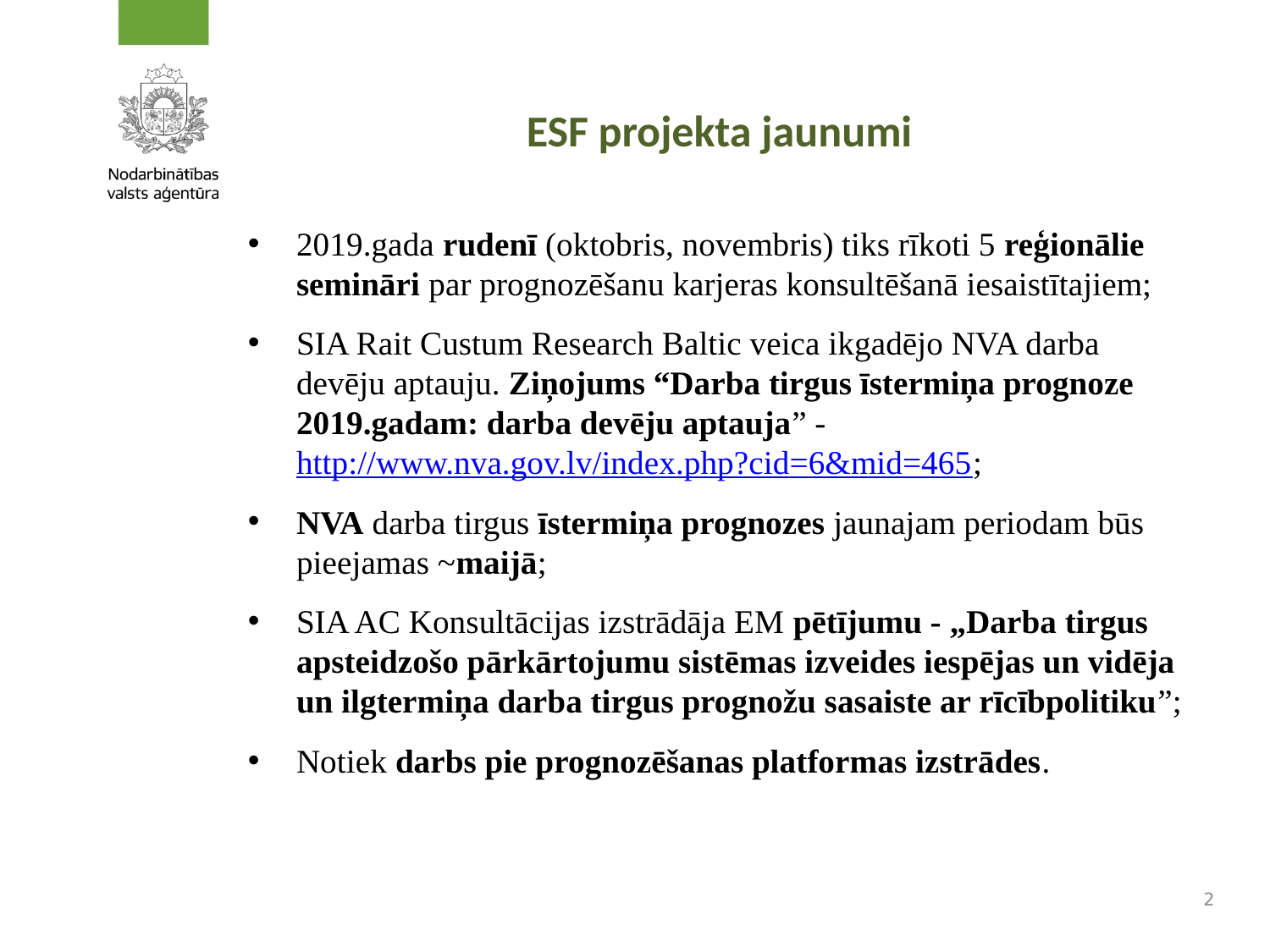

# ESF projekta jaunumi
2019.gada rudenī (oktobris, novembris) tiks rīkoti 5 reģionālie semināri par prognozēšanu karjeras konsultēšanā iesaistītajiem;
SIA Rait Custum Research Baltic veica ikgadējo NVA darba devēju aptauju. Ziņojums “Darba tirgus īstermiņa prognoze 2019.gadam: darba devēju aptauja” - http://www.nva.gov.lv/index.php?cid=6&mid=465;
NVA darba tirgus īstermiņa prognozes jaunajam periodam būs pieejamas ~maijā;
SIA AC Konsultācijas izstrādāja EM pētījumu - „Darba tirgus apsteidzošo pārkārtojumu sistēmas izveides iespējas un vidēja un ilgtermiņa darba tirgus prognožu sasaiste ar rīcībpolitiku”;
Notiek darbs pie prognozēšanas platformas izstrādes.
2